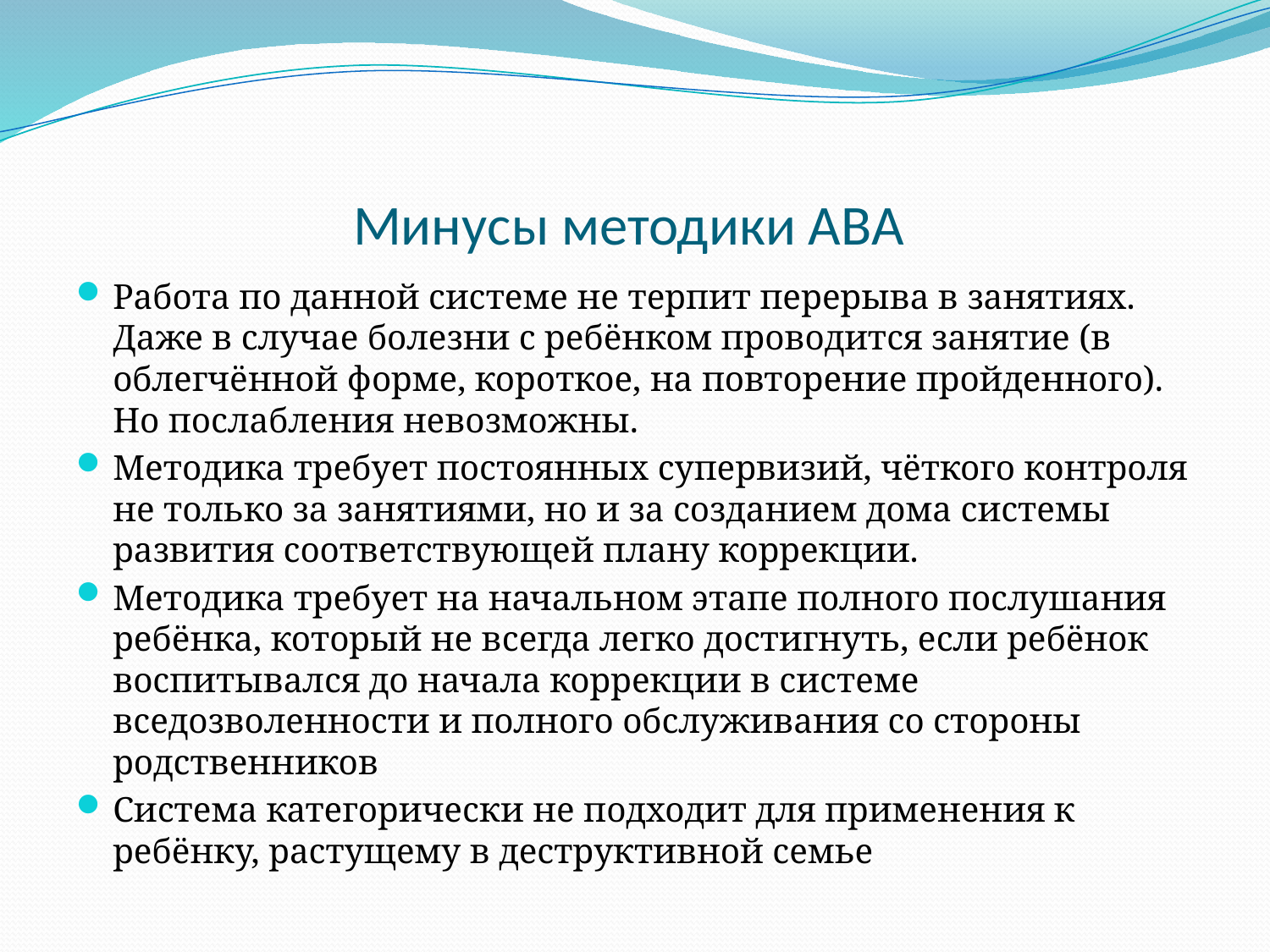

# Минусы методики АВА
Работа по данной системе не терпит перерыва в занятиях. Даже в случае болезни с ребёнком проводится занятие (в облегчённой форме, короткое, на повторение пройденного). Но послабления невозможны.
Методика требует постоянных супервизий, чёткого контроля не только за занятиями, но и за созданием дома системы развития соответствующей плану коррекции.
Методика требует на начальном этапе полного послушания ребёнка, который не всегда легко достигнуть, если ребёнок воспитывался до начала коррекции в системе вседозволенности и полного обслуживания со стороны родственников
Система категорически не подходит для применения к ребёнку, растущему в деструктивной семье